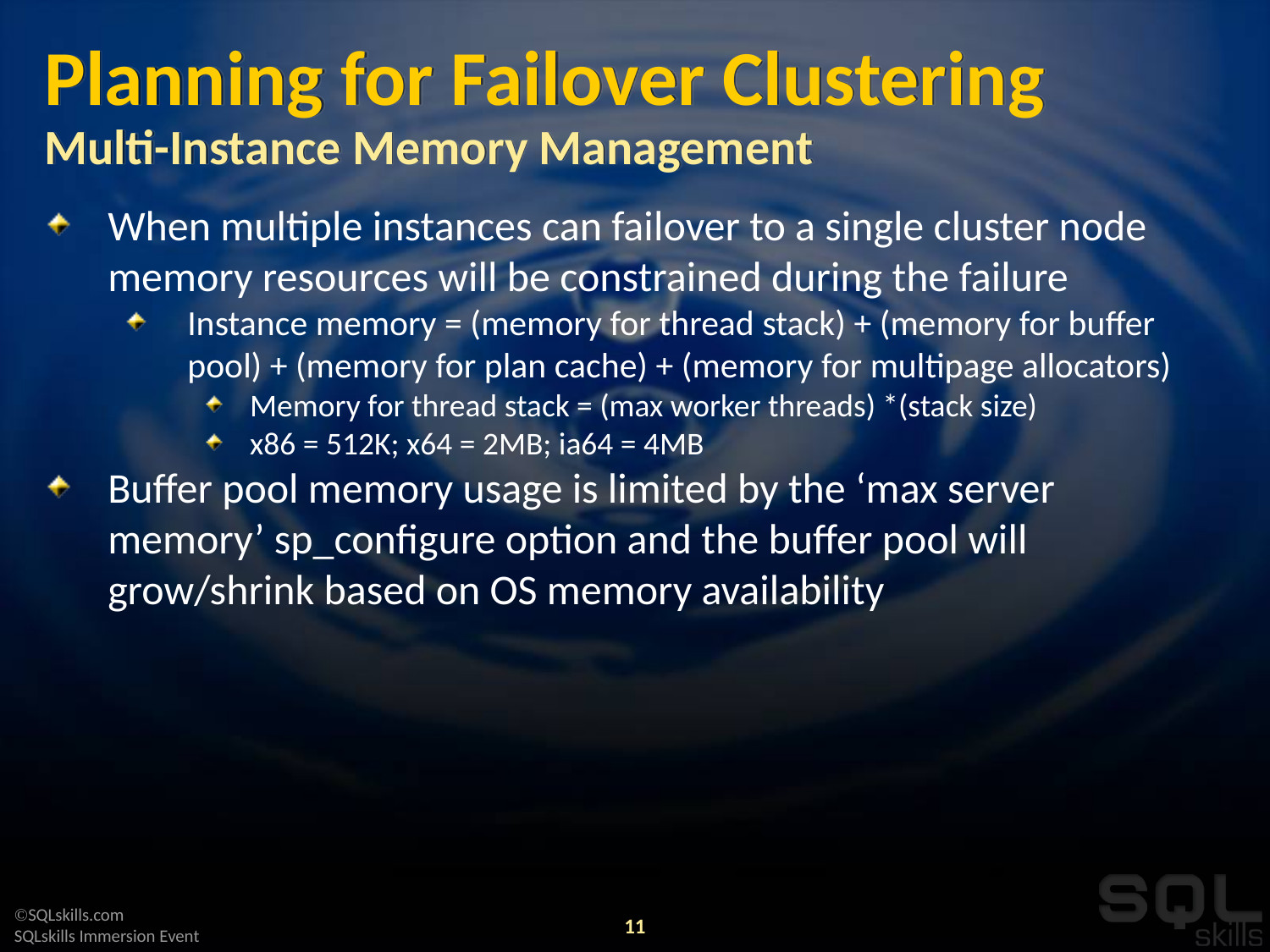

# Planning for Failover Clustering Multi-Instance Memory Management
When multiple instances can failover to a single cluster node memory resources will be constrained during the failure
Instance memory = (memory for thread stack) + (memory for buffer pool) + (memory for plan cache) + (memory for multipage allocators)
Memory for thread stack = (max worker threads) *(stack size)
x86 = 512K; x64 = 2MB; ia64 = 4MB
Buffer pool memory usage is limited by the ‘max server memory’ sp_configure option and the buffer pool will grow/shrink based on OS memory availability
11